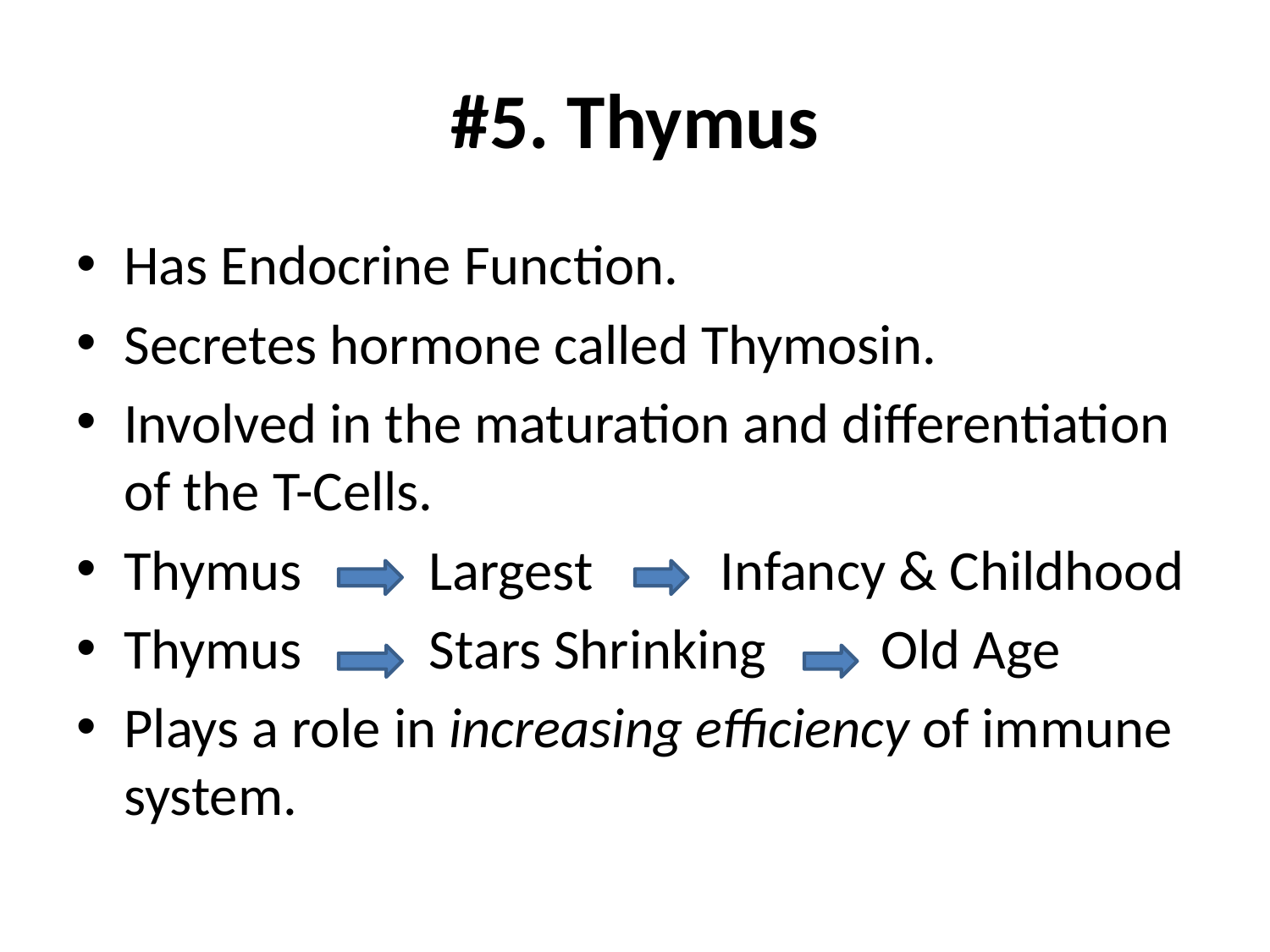

# #5. Thymus
Has Endocrine Function.
Secretes hormone called Thymosin.
Involved in the maturation and differentiation of the T-Cells.
Thymus          Largest          Infancy & Childhood
Thymus          Stars Shrinking         Old Age
Plays a role in increasing efficiency of immune system.